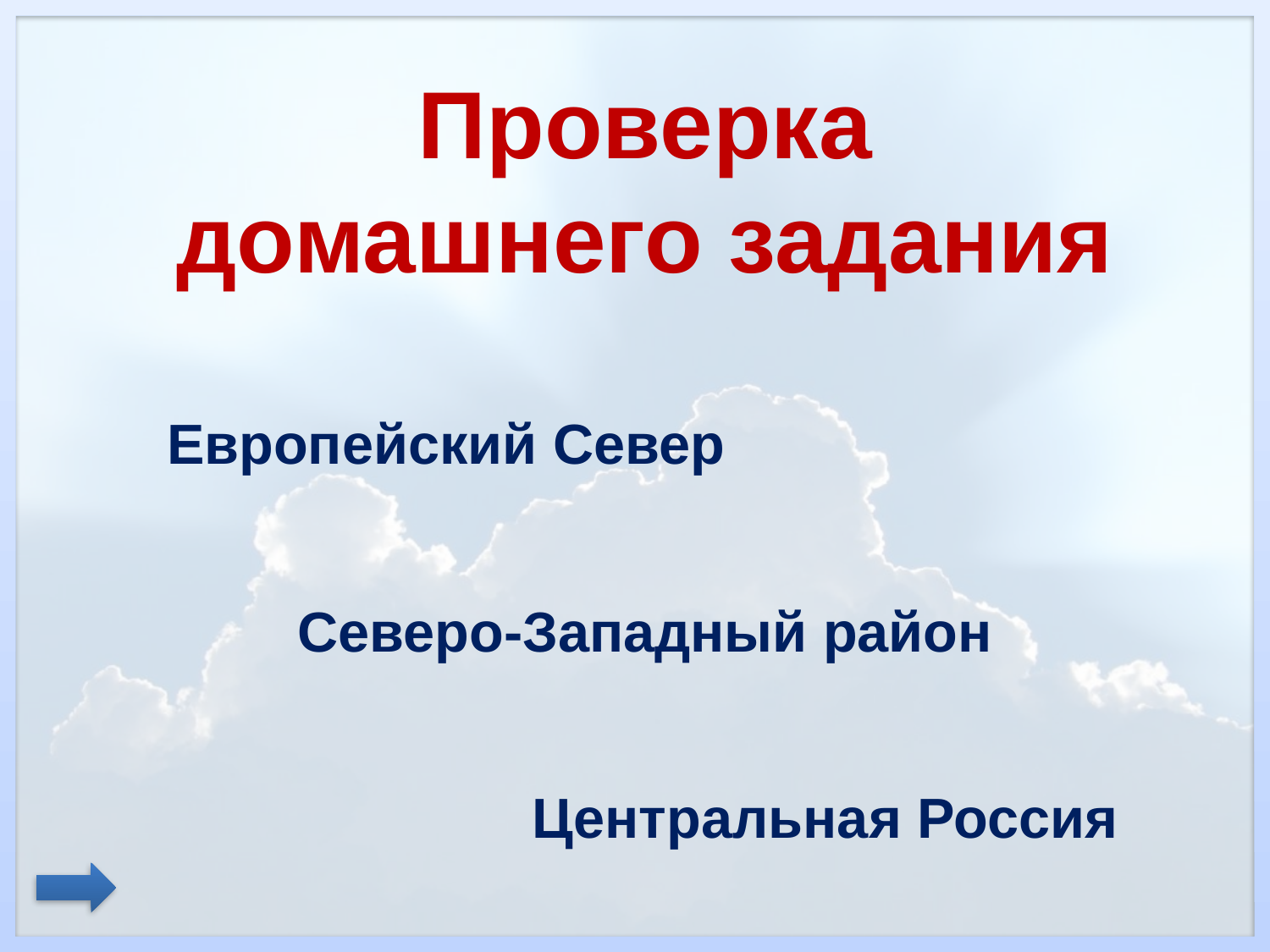

Проверка домашнего задания

Европейский Север

Северо-Западный район
Центральная Россия